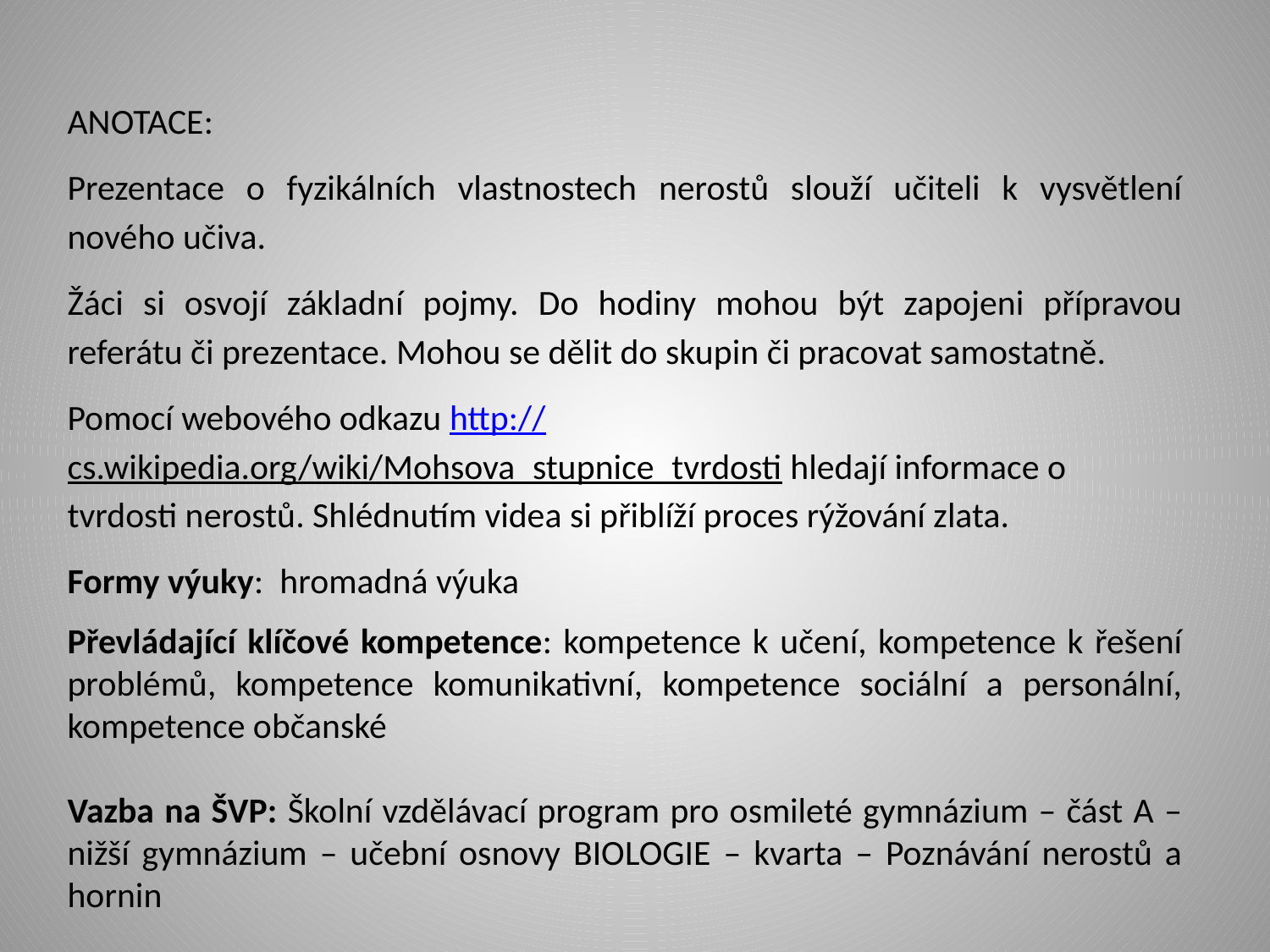

ANOTACE:
Prezentace o fyzikálních vlastnostech nerostů slouží učiteli k vysvětlení nového učiva.
Žáci si osvojí základní pojmy. Do hodiny mohou být zapojeni přípravou referátu či prezentace. Mohou se dělit do skupin či pracovat samostatně.
Pomocí webového odkazu http://cs.wikipedia.org/wiki/Mohsova_stupnice_tvrdosti hledají informace o tvrdosti nerostů. Shlédnutím videa si přiblíží proces rýžování zlata.
Formy výuky:  hromadná výuka
Převládající klíčové kompetence: kompetence k učení, kompetence k řešení problémů, kompetence komunikativní, kompetence sociální a personální, kompetence občanské

Vazba na ŠVP: Školní vzdělávací program pro osmileté gymnázium – část A – nižší gymnázium – učební osnovy BIOLOGIE – kvarta – Poznávání nerostů a hornin